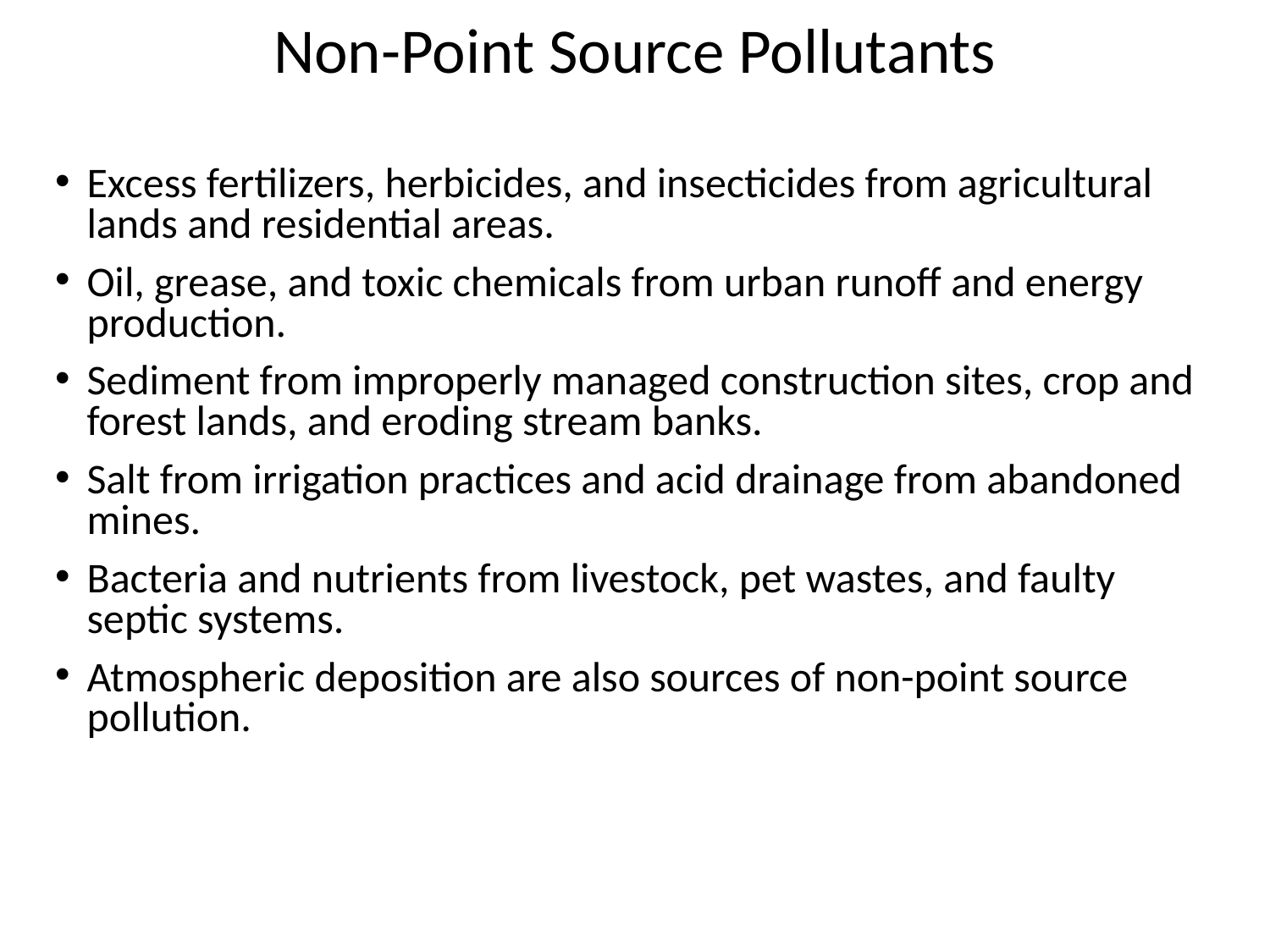

# Non-Point Source Pollutants
Excess fertilizers, herbicides, and insecticides from agricultural lands and residential areas.
Oil, grease, and toxic chemicals from urban runoff and energy production.
Sediment from improperly managed construction sites, crop and forest lands, and eroding stream banks.
Salt from irrigation practices and acid drainage from abandoned mines.
Bacteria and nutrients from livestock, pet wastes, and faulty septic systems.
Atmospheric deposition are also sources of non-point source pollution.